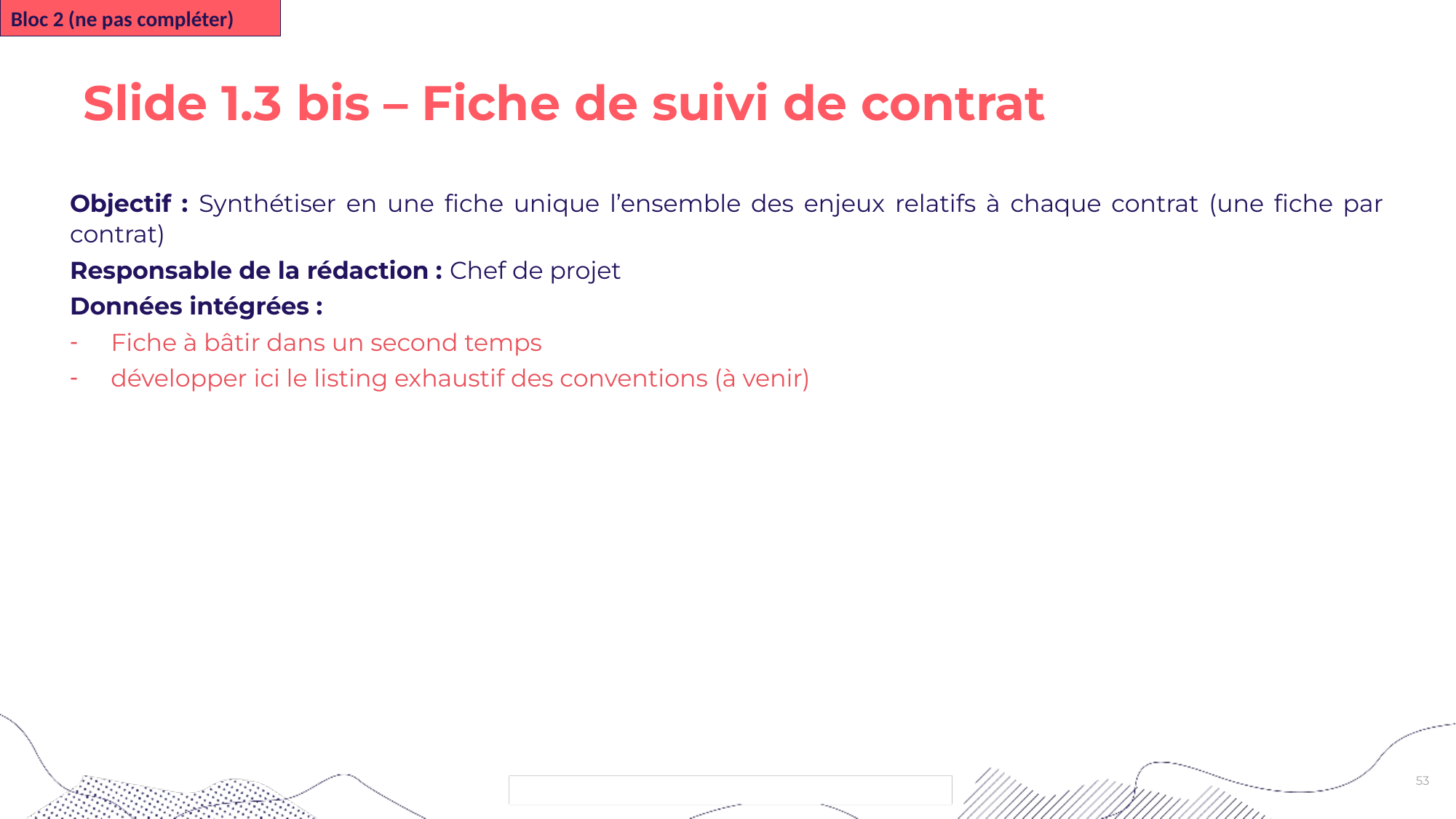

Bloc 2 (ne pas compléter)
# Slide 1.3 bis – Fiche de suivi de contrat
Objectif : Synthétiser en une fiche unique l’ensemble des enjeux relatifs à chaque contrat (une fiche par contrat)
Responsable de la rédaction : Chef de projet
Données intégrées :
Fiche à bâtir dans un second temps
développer ici le listing exhaustif des conventions (à venir)

53